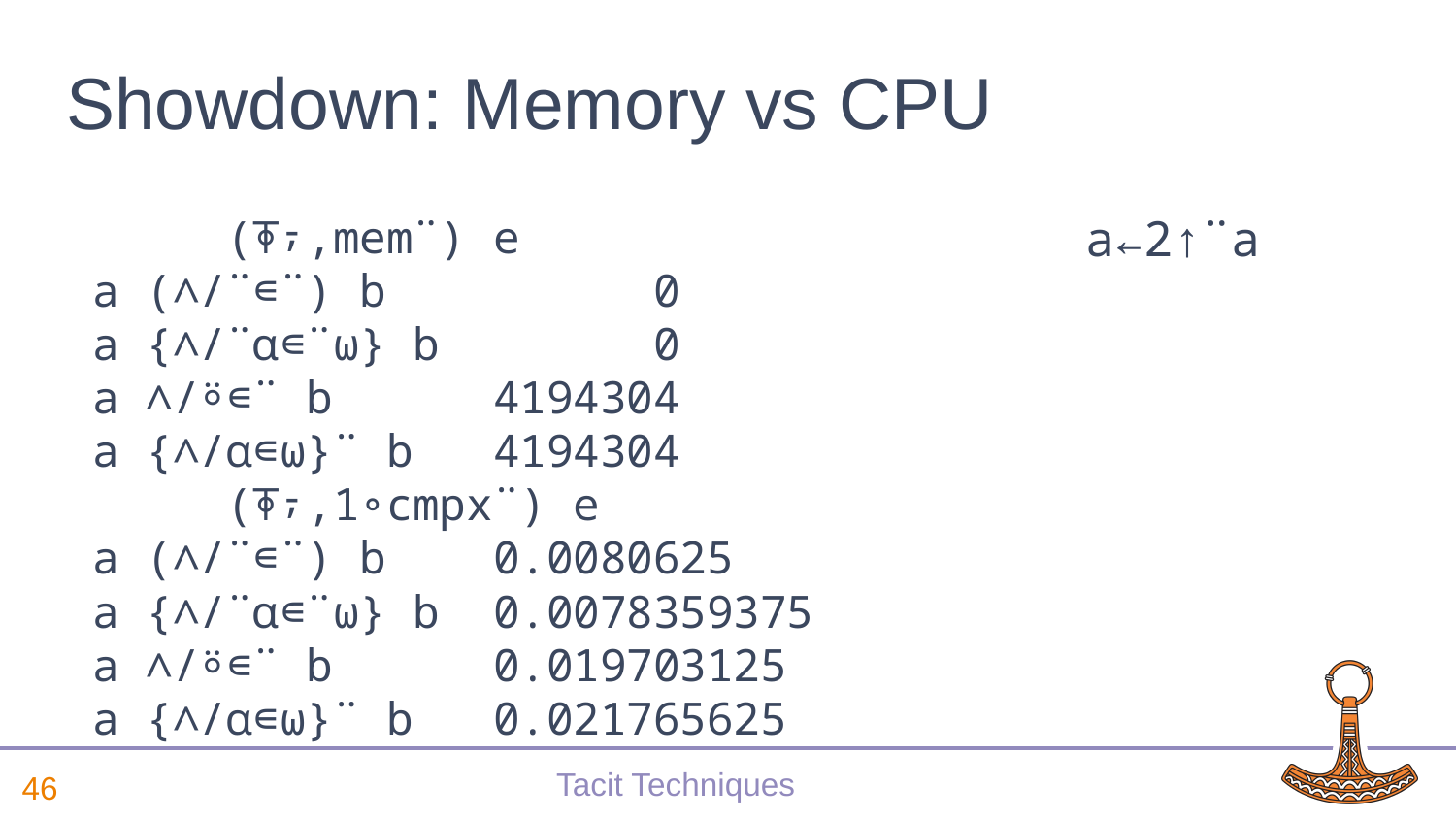

# Showdown: Memory vs CPU
      (⍕⍪,mem¨) e
 a (∧/¨∊¨) b          0
 a {∧/¨⍺∊¨⍵} b        0
 a ∧/⍤∊¨ b      4194304
 a {∧/⍺∊⍵}¨ b   4194304
      (⍕⍪,1∘cmpx¨) e
 a (∧/¨∊¨) b    0.0080625
 a {∧/¨⍺∊¨⍵} b  0.0078359375
 a ∧/⍤∊¨ b      0.019703125
 a {∧/⍺∊⍵}¨ b   0.021765625

a←2↑¨a